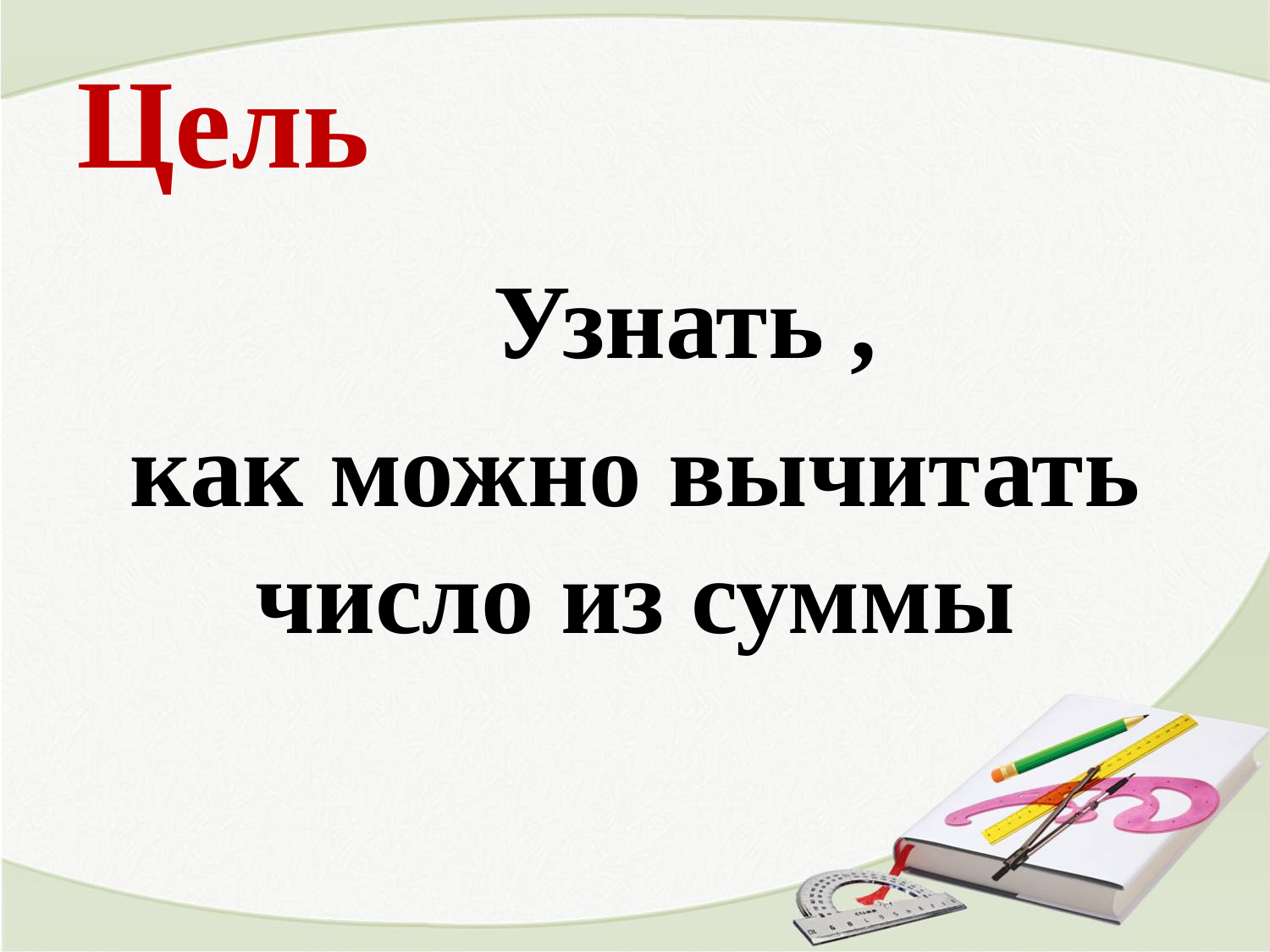

# Цель
	Узнать ,
как можно вычитать число из суммы